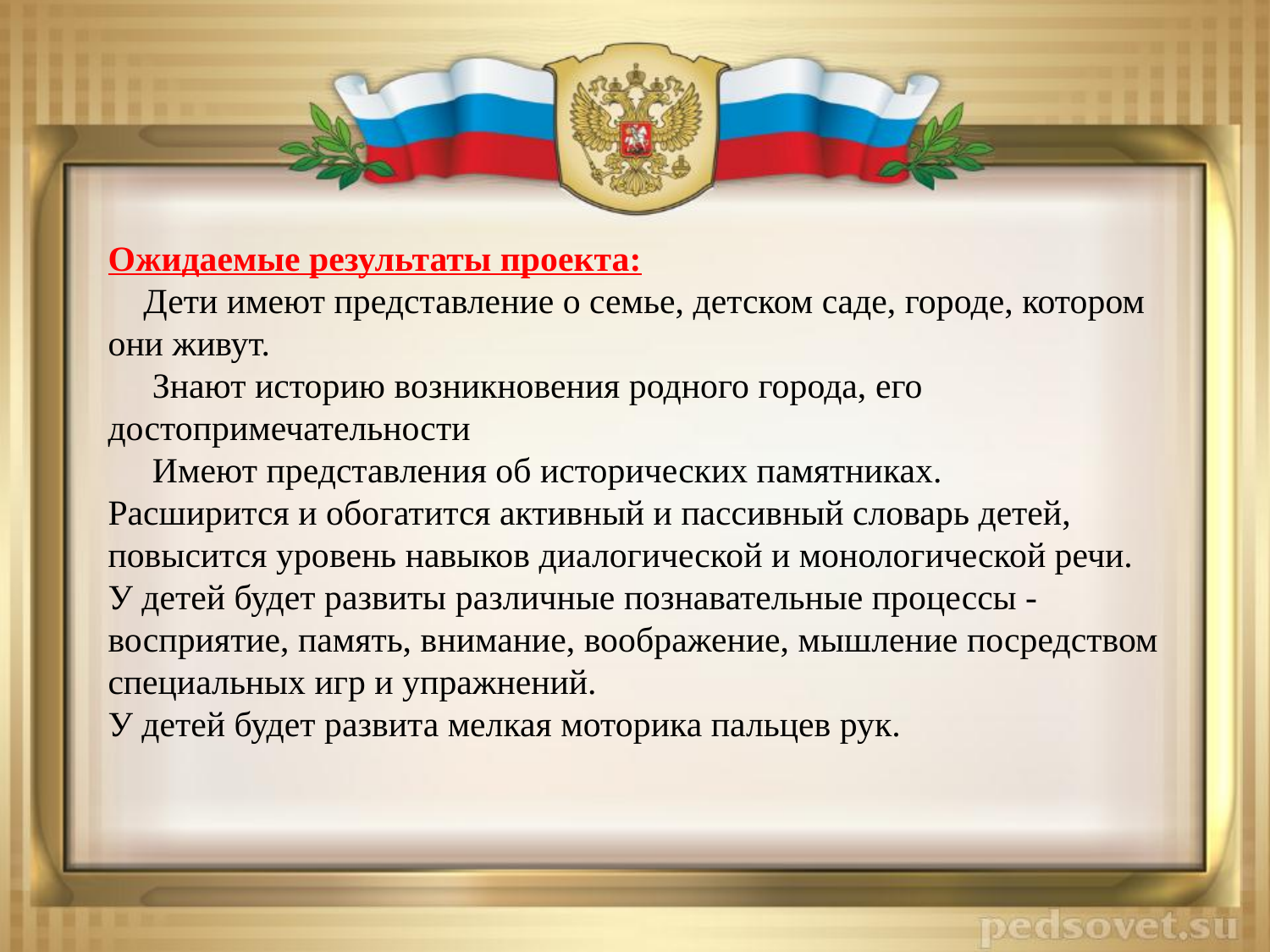

# Ожидаемые результаты проекта: Дети имеют представление о семье, детском саде, городе, котором они живут. Знают историю возникновения родного города, его достопримечательности Имеют представления об исторических памятниках. Расширится и обогатится активный и пассивный словарь детей, повысится уровень навыков диалогической и монологической речи. У детей будет развиты различные познавательные процессы - восприятие, память, внимание, воображение, мышление посредством специальных игр и упражнений. У детей будет развита мелкая моторика пальцев рук.